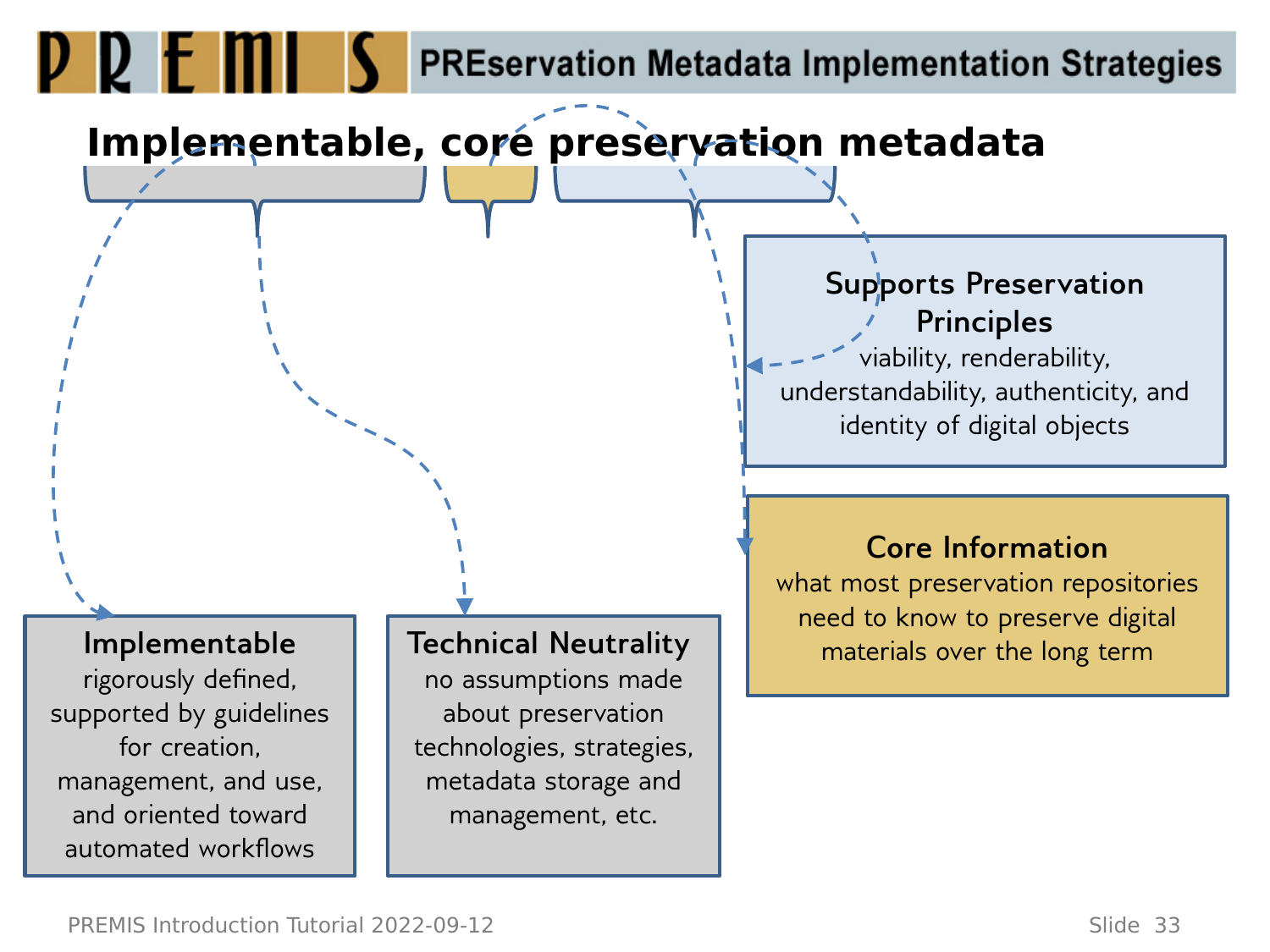

# Implementable, core preservation metadata

Supports Preservation Principles
viability, renderability, understandability, authenticity, and identity of digital objects
Core Information
what most preservation repositories need to know to preserve digital materials over the long term
Implementable
rigorously defined, supported by guidelines for creation, management, and use, and oriented toward automated workflows
Technical Neutrality
no assumptions made about preservation technologies, strategies, metadata storage and management, etc.